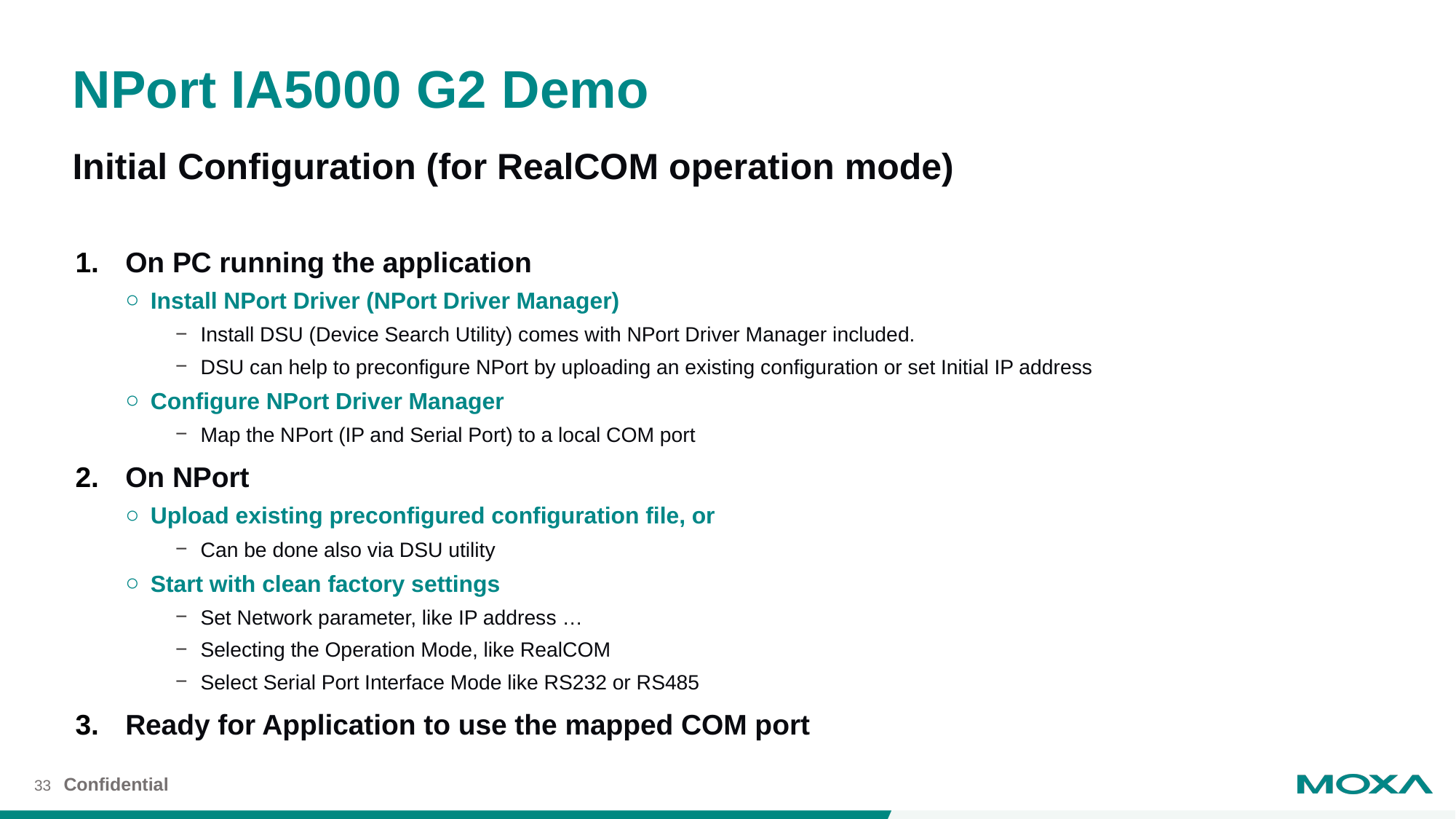

# NPort IA5000 G2 Demo
Initial Configuration (for RealCOM operation mode)
On PC running the application
Install NPort Driver (NPort Driver Manager)
Install DSU (Device Search Utility) comes with NPort Driver Manager included.
DSU can help to preconfigure NPort by uploading an existing configuration or set Initial IP address
Configure NPort Driver Manager
Map the NPort (IP and Serial Port) to a local COM port
On NPort
Upload existing preconfigured configuration file, or
Can be done also via DSU utility
Start with clean factory settings
Set Network parameter, like IP address …
Selecting the Operation Mode, like RealCOM
Select Serial Port Interface Mode like RS232 or RS485
Ready for Application to use the mapped COM port